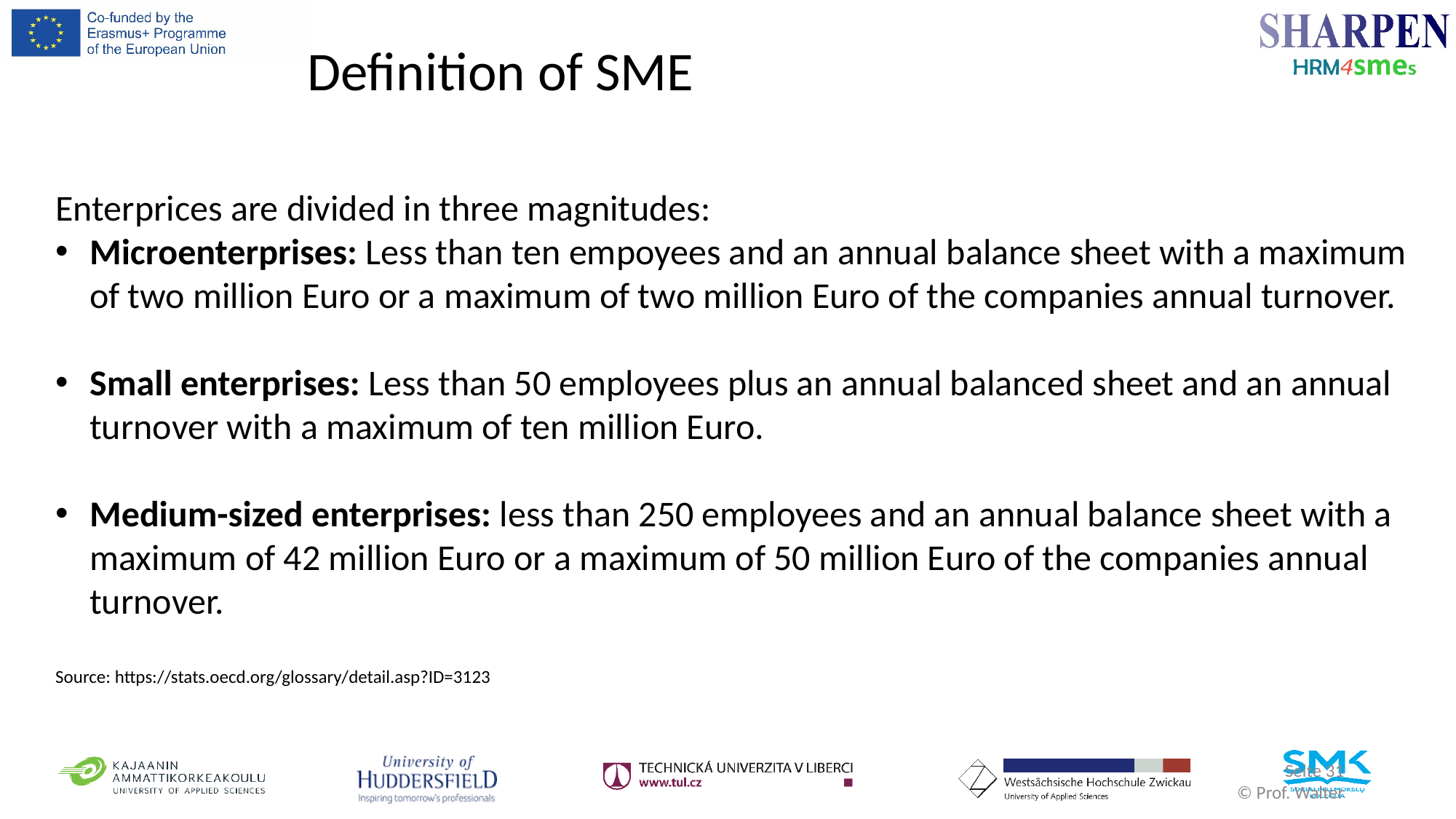

Definition of SME

Enterprices are divided in three magnitudes:
Microenterprises: Less than ten empoyees and an annual balance sheet with a maximum of two million Euro or a maximum of two million Euro of the companies annual turnover.

Small enterprises: Less than 50 employees plus an annual balanced sheet and an annual turnover with a maximum of ten million Euro.

Medium-sized enterprises: less than 250 employees and an annual balance sheet with a maximum of 42 million Euro or a maximum of 50 million Euro of the companies annual turnover.
Source: https://stats.oecd.org/glossary/detail.asp?ID=3123
Seite 31
© Prof. Walter